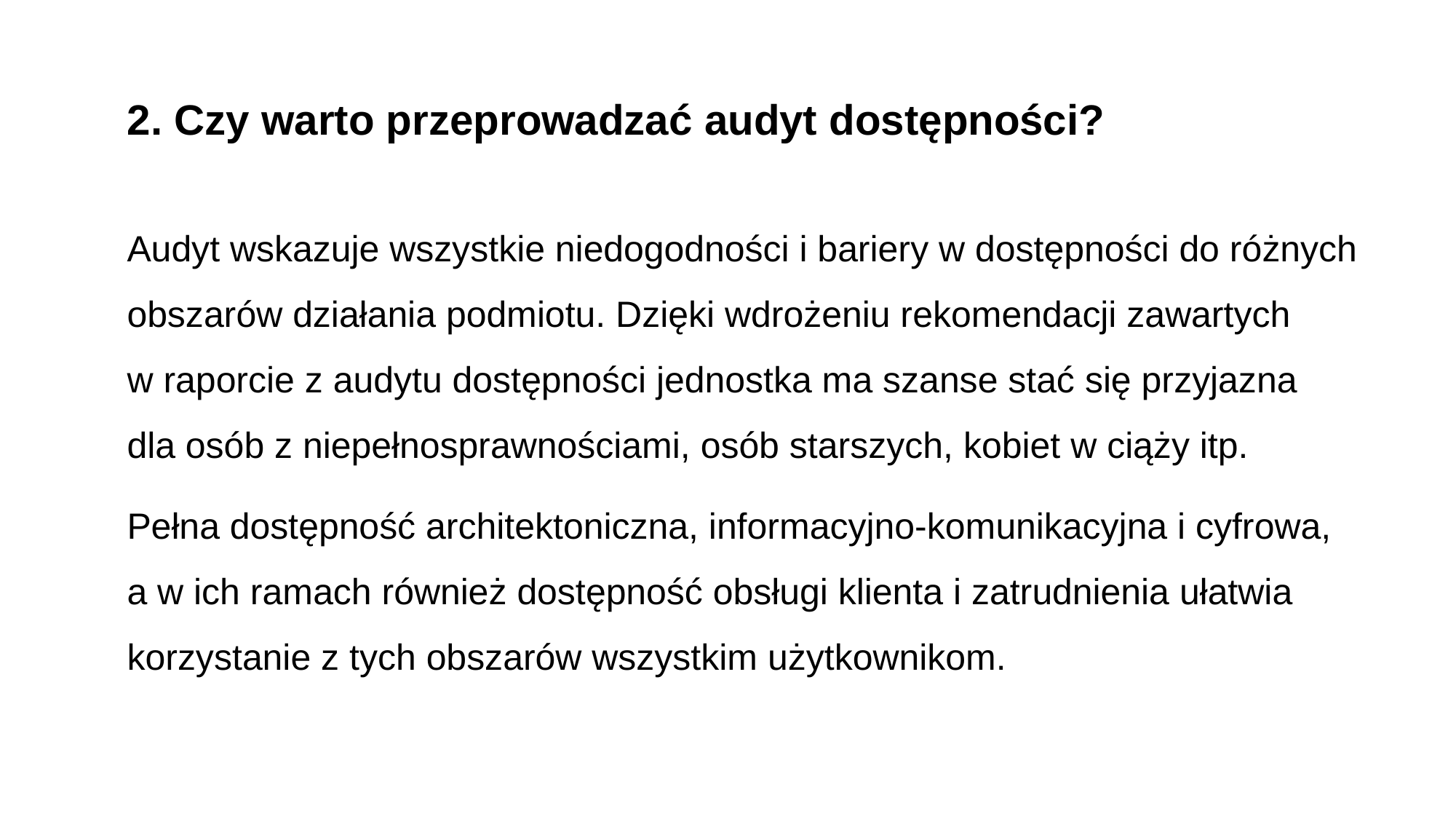

2. Czy warto przeprowadzać audyt dostępności?
Audyt wskazuje wszystkie niedogodności i bariery w dostępności do różnych obszarów działania podmiotu. Dzięki wdrożeniu rekomendacji zawartych
w raporcie z audytu dostępności jednostka ma szanse stać się przyjazna
dla osób z niepełnosprawnościami, osób starszych, kobiet w ciąży itp.
Pełna dostępność architektoniczna, informacyjno-komunikacyjna i cyfrowa,
a w ich ramach również dostępność obsługi klienta i zatrudnienia ułatwia korzystanie z tych obszarów wszystkim użytkownikom.